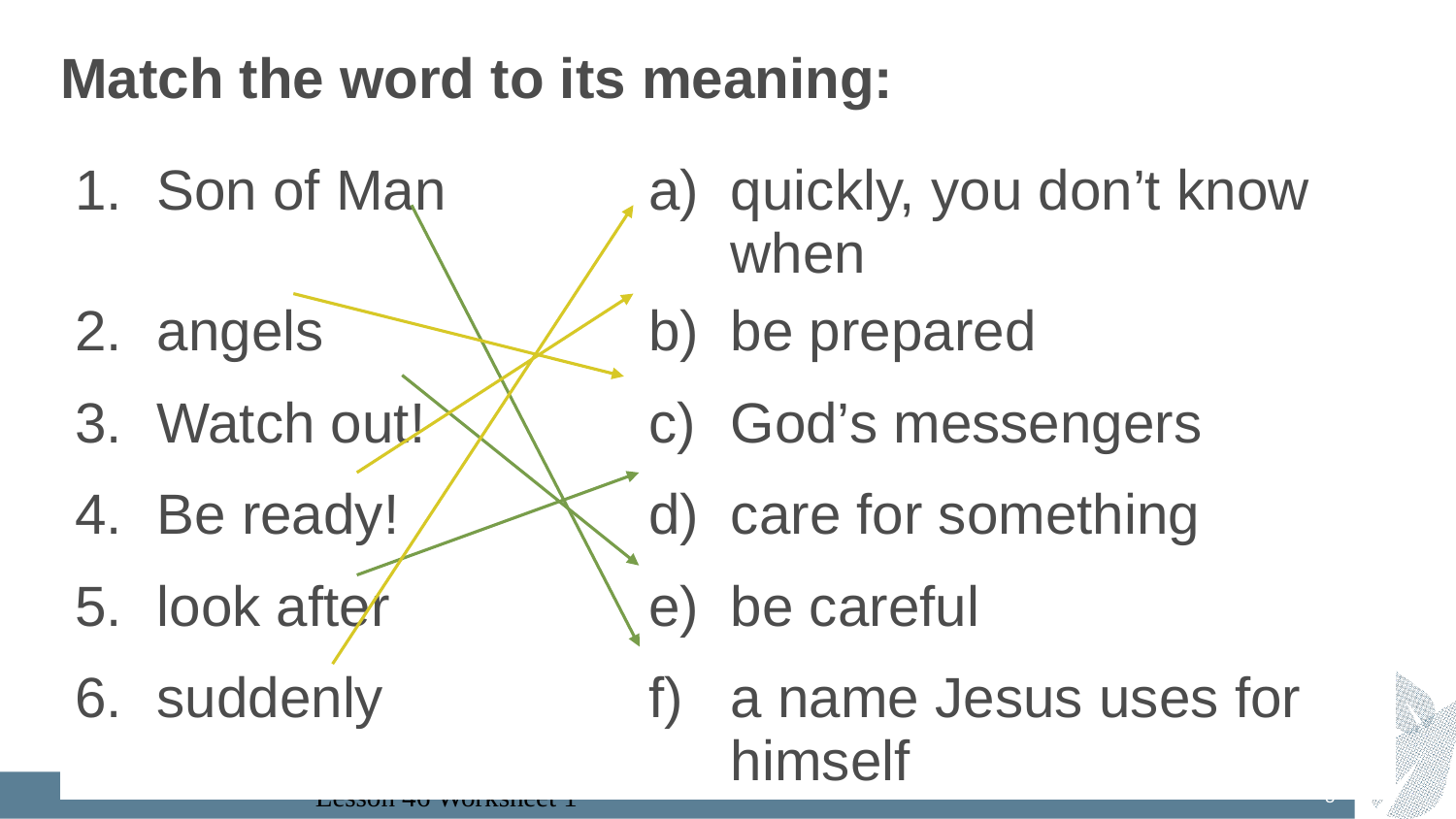

# Match the word to its meaning:
| Son of Man | quickly, you don’t know when |
| --- | --- |
| angels | be prepared |
| Watch out! | God’s messengers |
| Be ready! | care for something |
| look after | be careful |
| suddenly | a name Jesus uses for himself |
5
Lesson 46 Worksheet 1